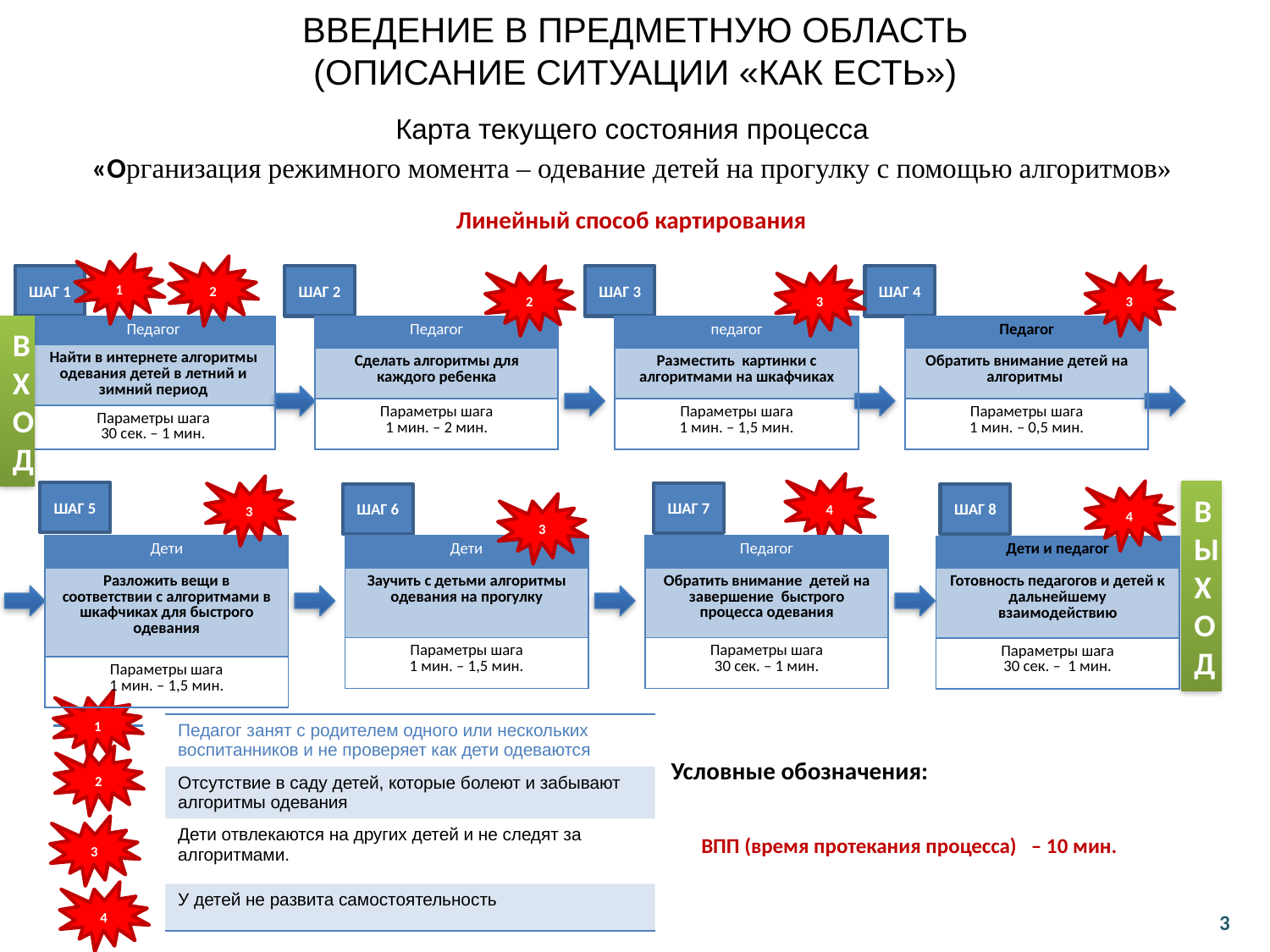

Введение в предметную область
(описание ситуации «как есть»)
# Карта текущего состояния процесса «Организация режимного момента – одевание детей на прогулку с помощью алгоритмов»
Линейный способ картирования
1
2
ШАГ 1
ШАГ 2
2
ШАГ 3
3
ШАГ 4
3
ВХОД
| Педагог |
| --- |
| Найти в интернете алгоритмы одевания детей в летний и зимний период |
| Параметры шага 30 сек. – 1 мин. |
| Педагог |
| --- |
| Сделать алгоритмы для каждого ребенка |
| Параметры шага 1 мин. – 2 мин. |
| педагог |
| --- |
| Разместить картинки с алгоритмами на шкафчиках |
| Параметры шага 1 мин. – 1,5 мин. |
| Педагог |
| --- |
| Обратить внимание детей на алгоритмы |
| Параметры шага 1 мин. – 0,5 мин. |

4
3
ВЫХОД
4
ШАГ 5
ШАГ 7
ШАГ 6
ШАГ 8
3
| Дети |
| --- |
| Разложить вещи в соответствии с алгоритмами в шкафчиках для быстрого одевания |
| Параметры шага 1 мин. – 1,5 мин. |
| Дети |
| --- |
| Заучить с детьми алгоритмы одевания на прогулку |
| Параметры шага 1 мин. – 1,5 мин. |
| Педагог |
| --- |
| Обратить внимание детей на завершение быстрого процесса одевания |
| Параметры шага 30 сек. – 1 мин. |
| Дети и педагог |
| --- |
| Готовность педагогов и детей к дальнейшему взаимодействию |
| Параметры шага 30 сек. – 1 мин. |

1
| Педагог занят с родителем одного или нескольких воспитанников и не проверяет как дети одеваются |
| --- |
| Отсутствие в саду детей, которые болеют и забывают алгоритмы одевания |
| Дети отвлекаются на других детей и не следят за алгоритмами. |
| У детей не развита самостоятельность |
2
Условные обозначения:
3
ВПП (время протекания процесса)   – 10 мин.
4
3